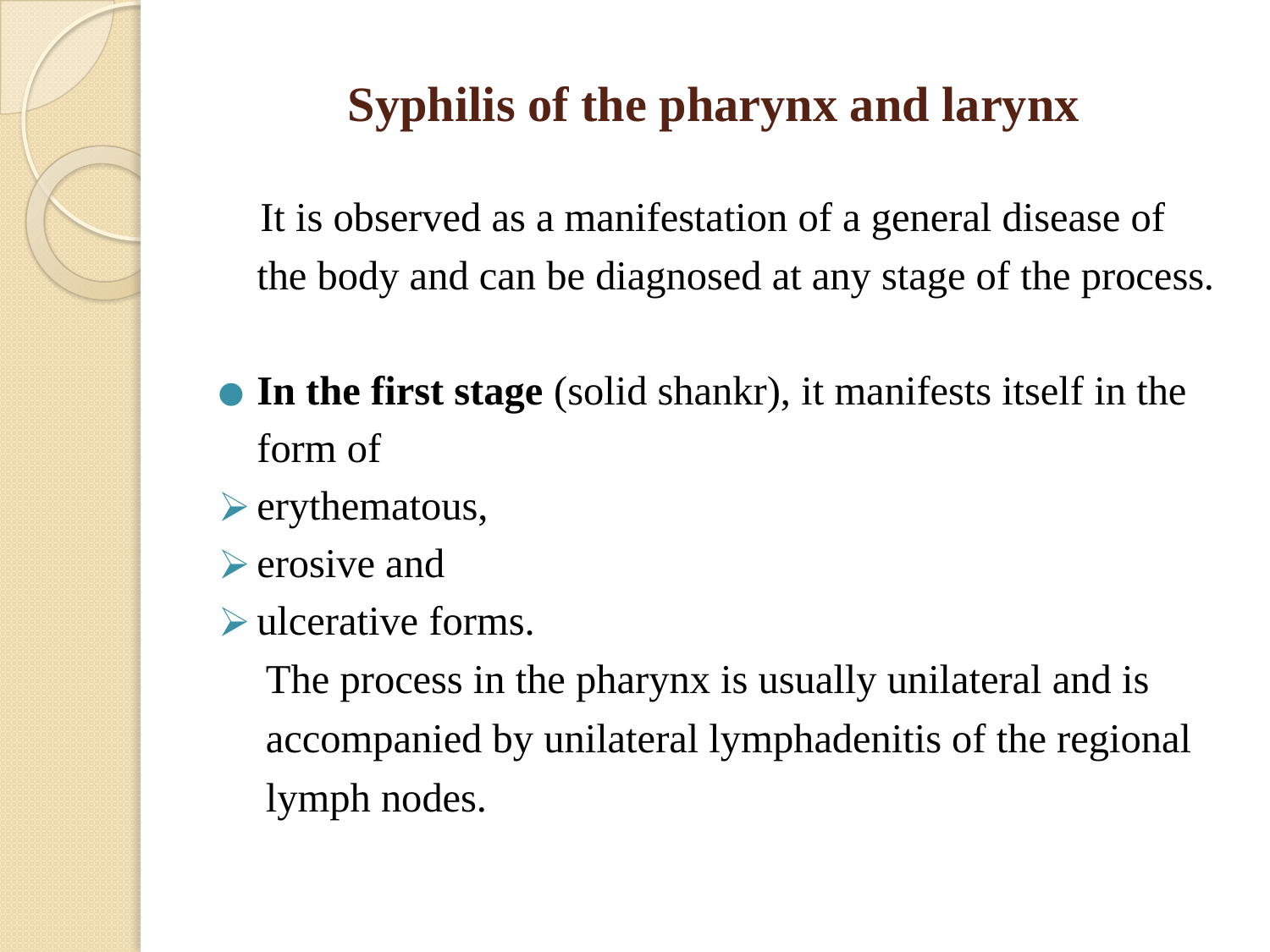

# Syphilis of the pharynx and larynx
    It is observed as a manifestation of a general disease of the body and can be diagnosed at any stage of the process.

In the first stage (solid shankr), it manifests itself in the form of
erythematous,
erosive and
ulcerative forms.
The process in the pharynx is usually unilateral and is accompanied by unilateral lymphadenitis of the regional lymph nodes.